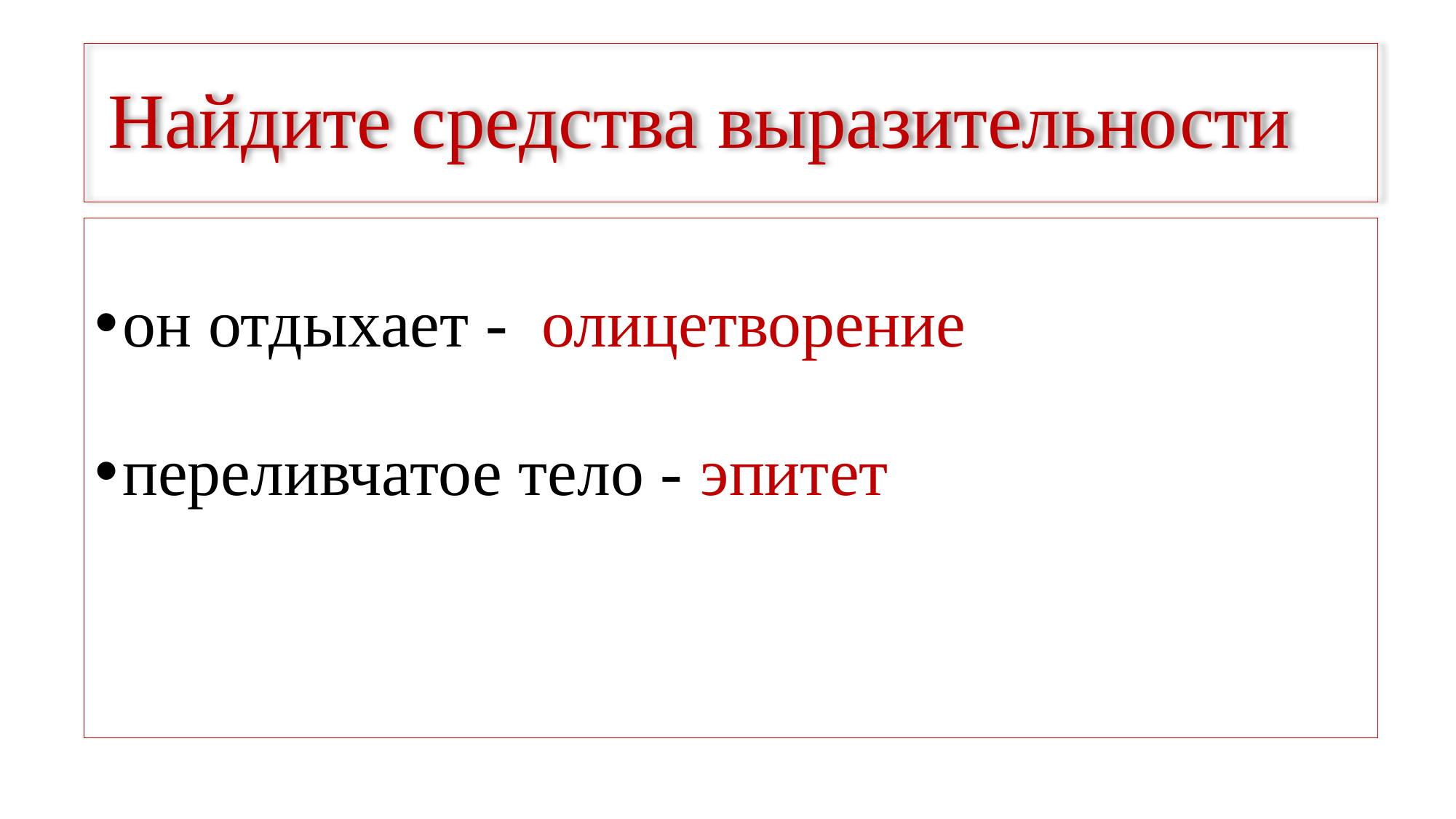

# Найдите средства выразительности

он отдыхает -  олицетворение

переливчатое тело - эпитет